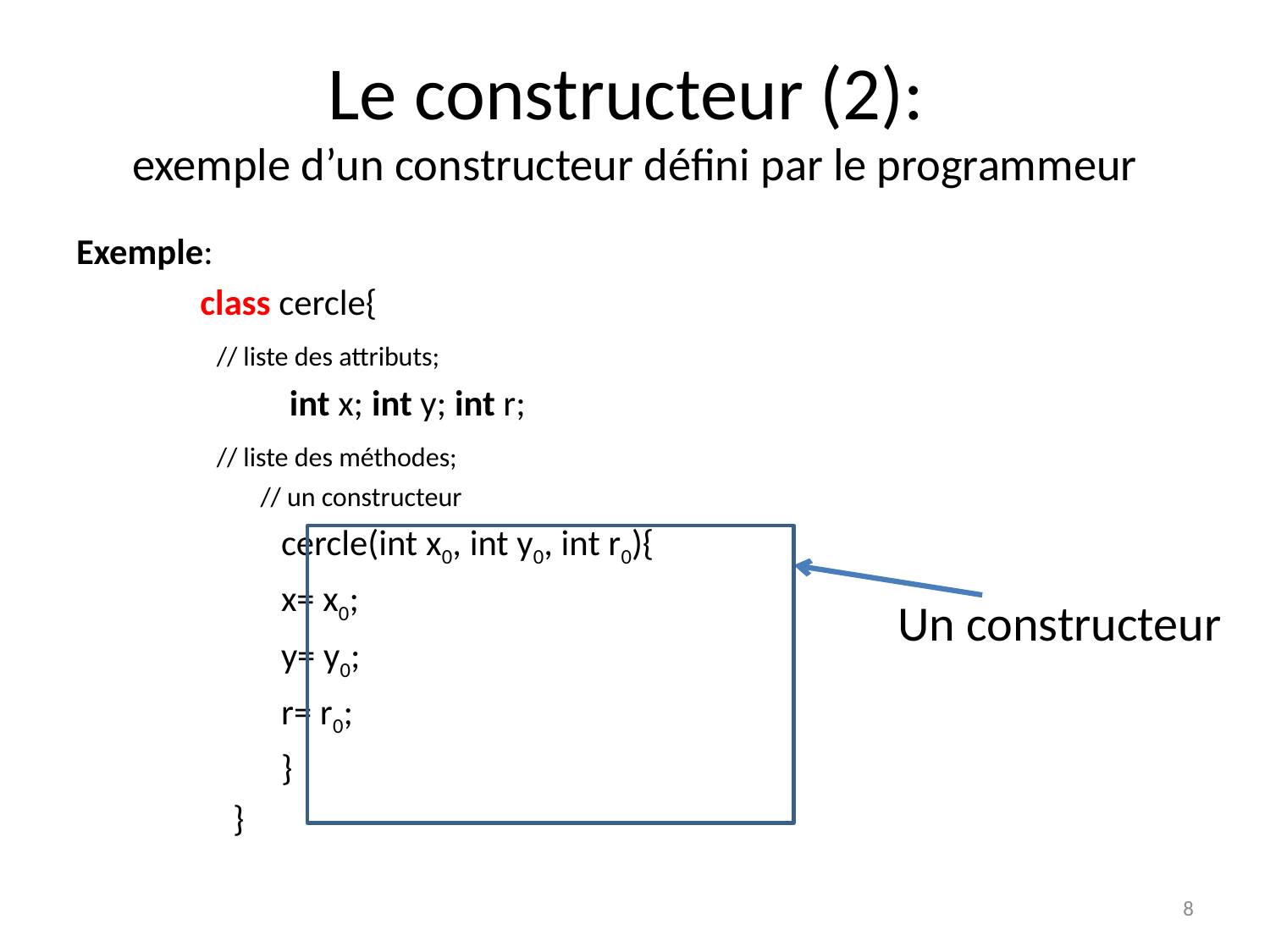

# Le constructeur (2): exemple d’un constructeur défini par le programmeur
Exemple:
               class cercle{
                 // liste des attributs;
 int x; int y; int r;
                 // liste des méthodes;
                              // un constructeur
cercle(int x0, int y0, int r0){
x= x0;
y= y0;
r= r0;
}
                   }

Un constructeur
8